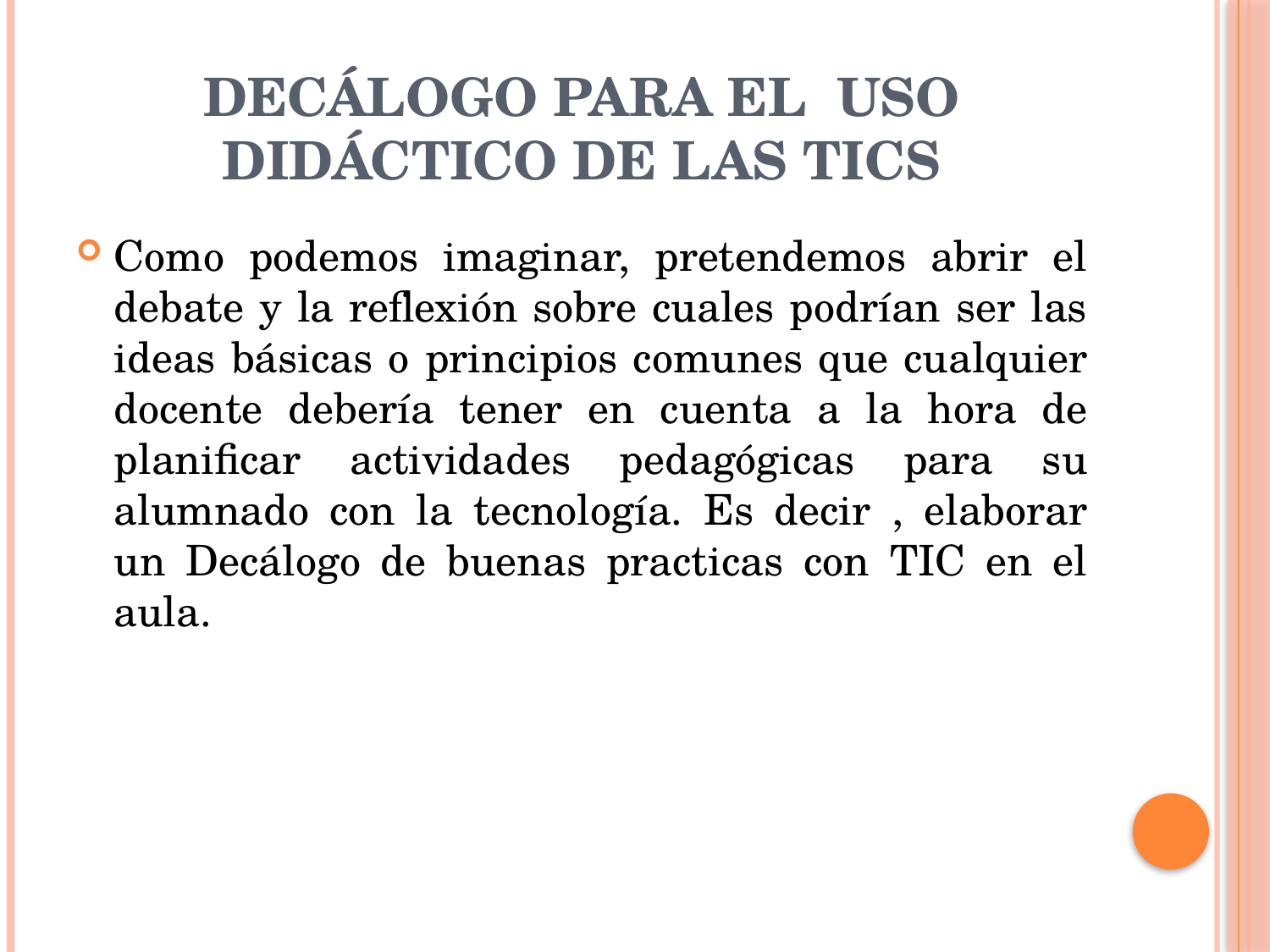

# DECÁLOGO PARA EL  USO DIDÁCTICO DE LAS TICS
Como podemos imaginar, pretendemos abrir el debate y la reflexión sobre cuales podrían ser las ideas básicas o principios comunes que cualquier docente debería tener en cuenta a la hora de planificar actividades pedagógicas para su alumnado con la tecnología. Es decir , elaborar un Decálogo de buenas practicas con TIC en el aula.